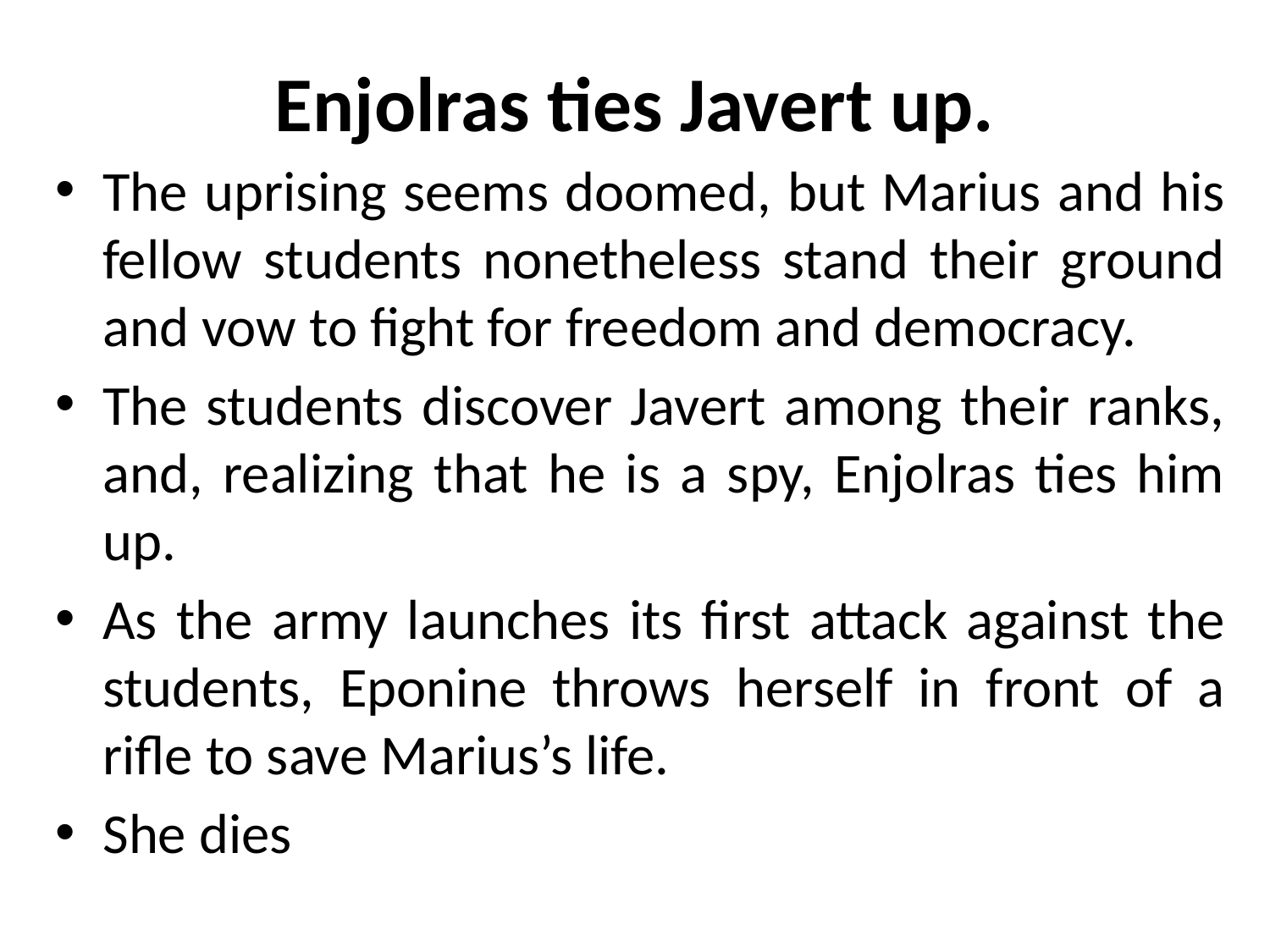

# Enjolras ties Javert up.
The uprising seems doomed, but Marius and his fellow students nonetheless stand their ground and vow to fight for freedom and democracy.
The students discover Javert among their ranks, and, realizing that he is a spy, Enjolras ties him up.
As the army launches its first attack against the students, Eponine throws herself in front of a rifle to save Marius’s life.
She dies